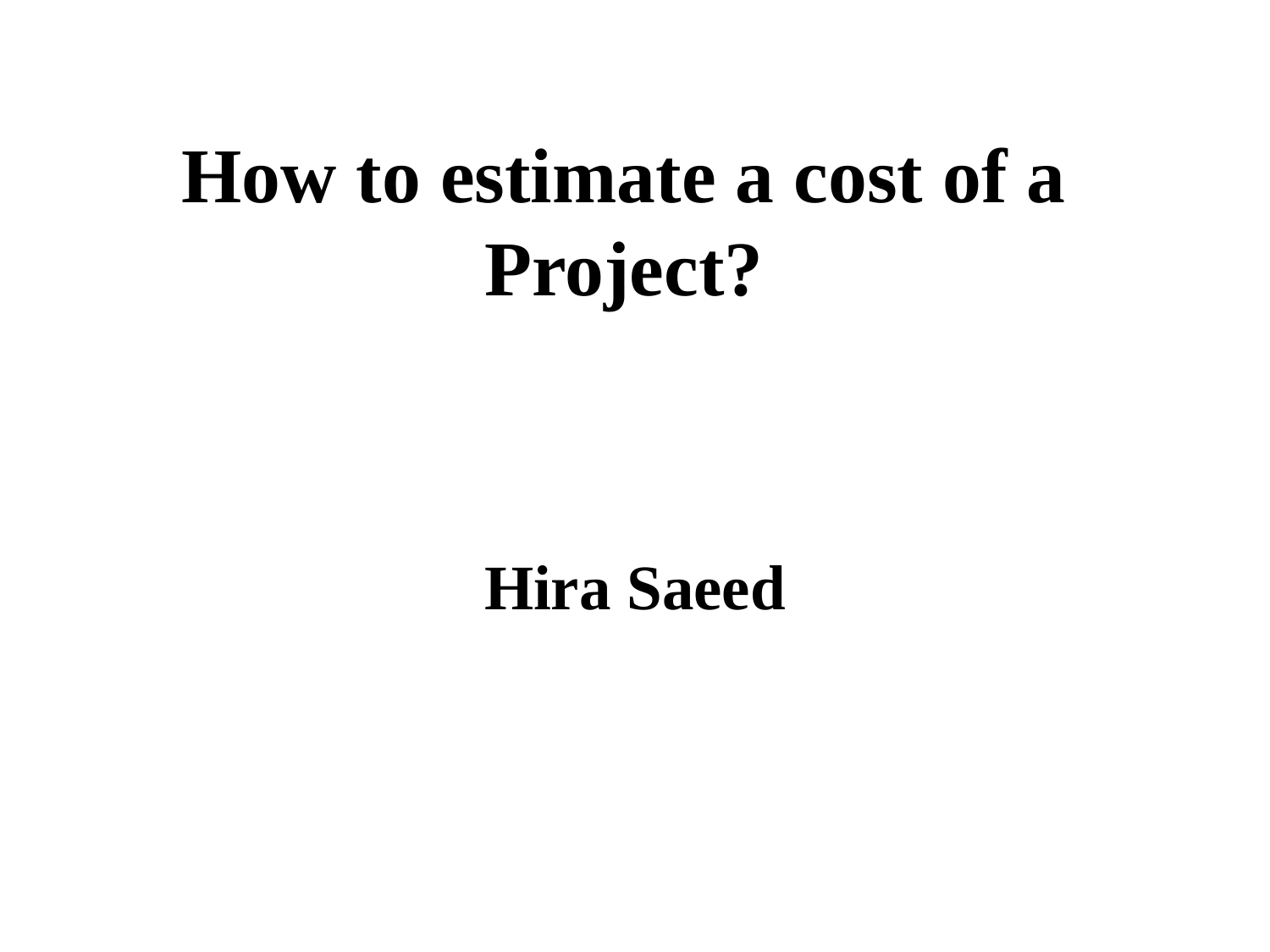

# How to estimate a cost of a Project?
Hira Saeed